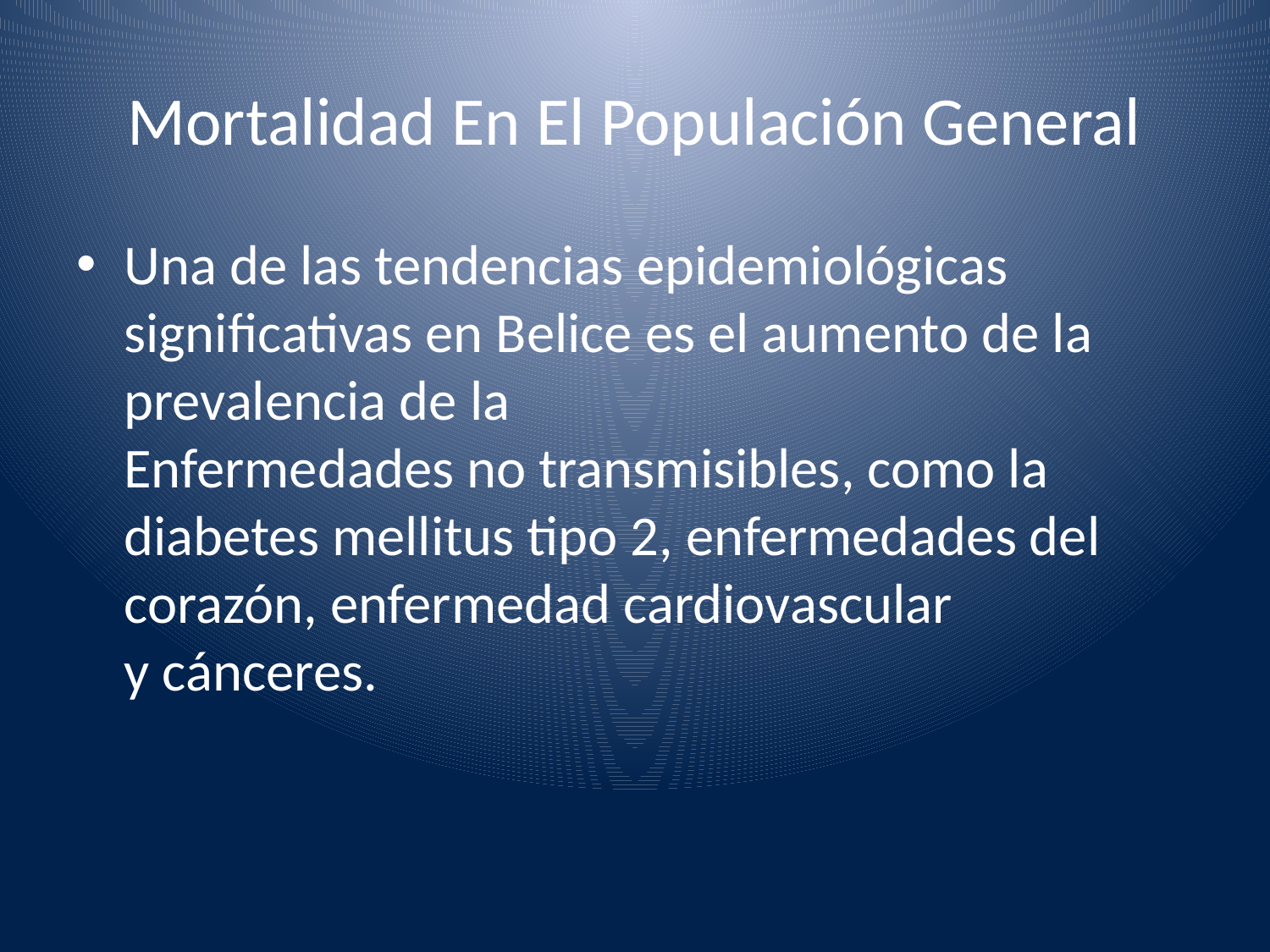

# Mortalidad En El Populación General
Una de las tendencias epidemiológicas significativas en Belice es el aumento de la prevalencia de la
Enfermedades no transmisibles, como la diabetes mellitus tipo 2, enfermedades del corazón, enfermedad cardiovascular
y cánceres.